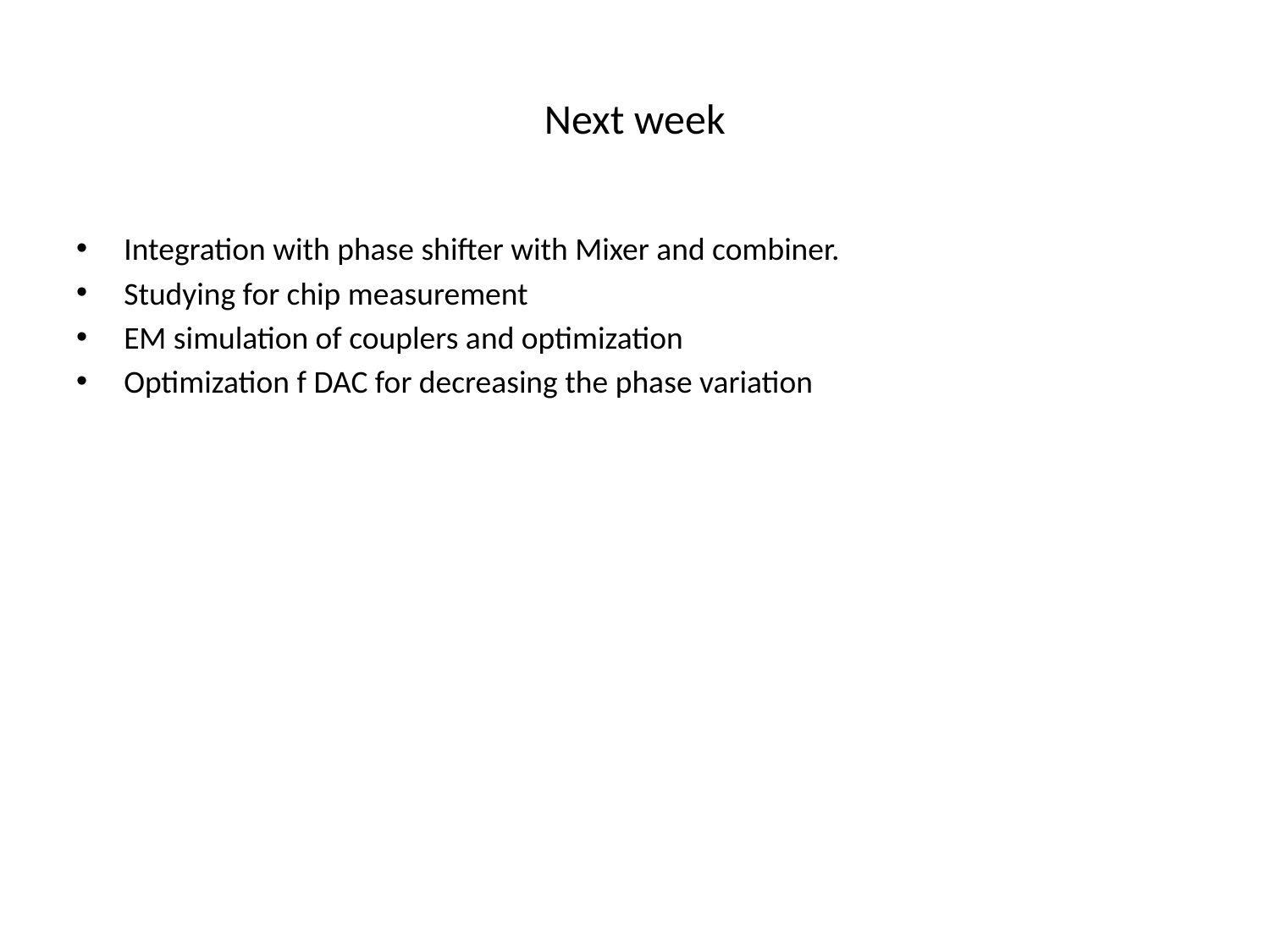

# Next week
Integration with phase shifter with Mixer and combiner.
Studying for chip measurement
EM simulation of couplers and optimization
Optimization f DAC for decreasing the phase variation